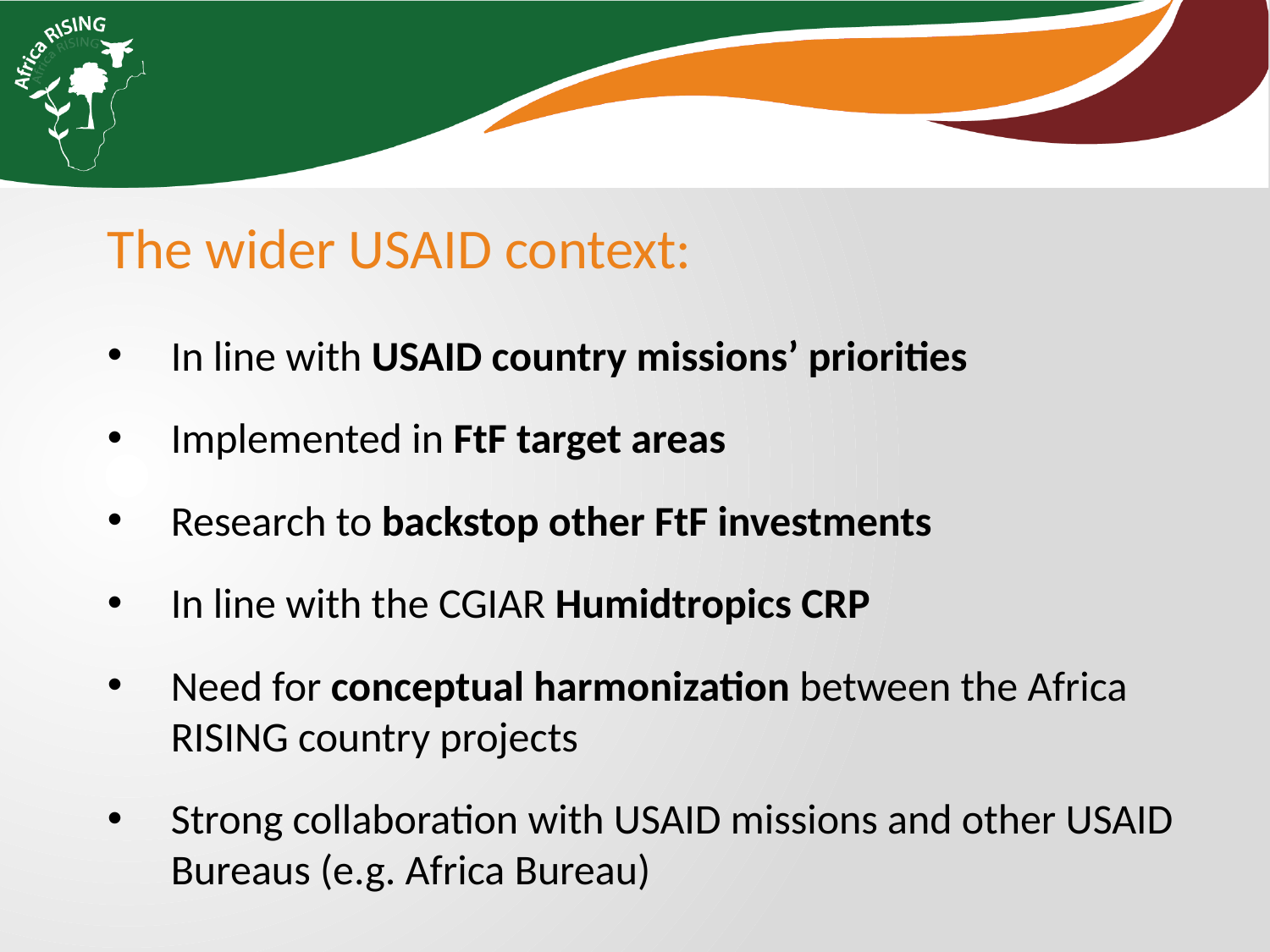

The wider USAID context:

In line with USAID country missions’ priorities
Implemented in FtF target areas
Research to backstop other FtF investments
In line with the CGIAR Humidtropics CRP
Need for conceptual harmonization between the Africa RISING country projects
Strong collaboration with USAID missions and other USAID Bureaus (e.g. Africa Bureau)